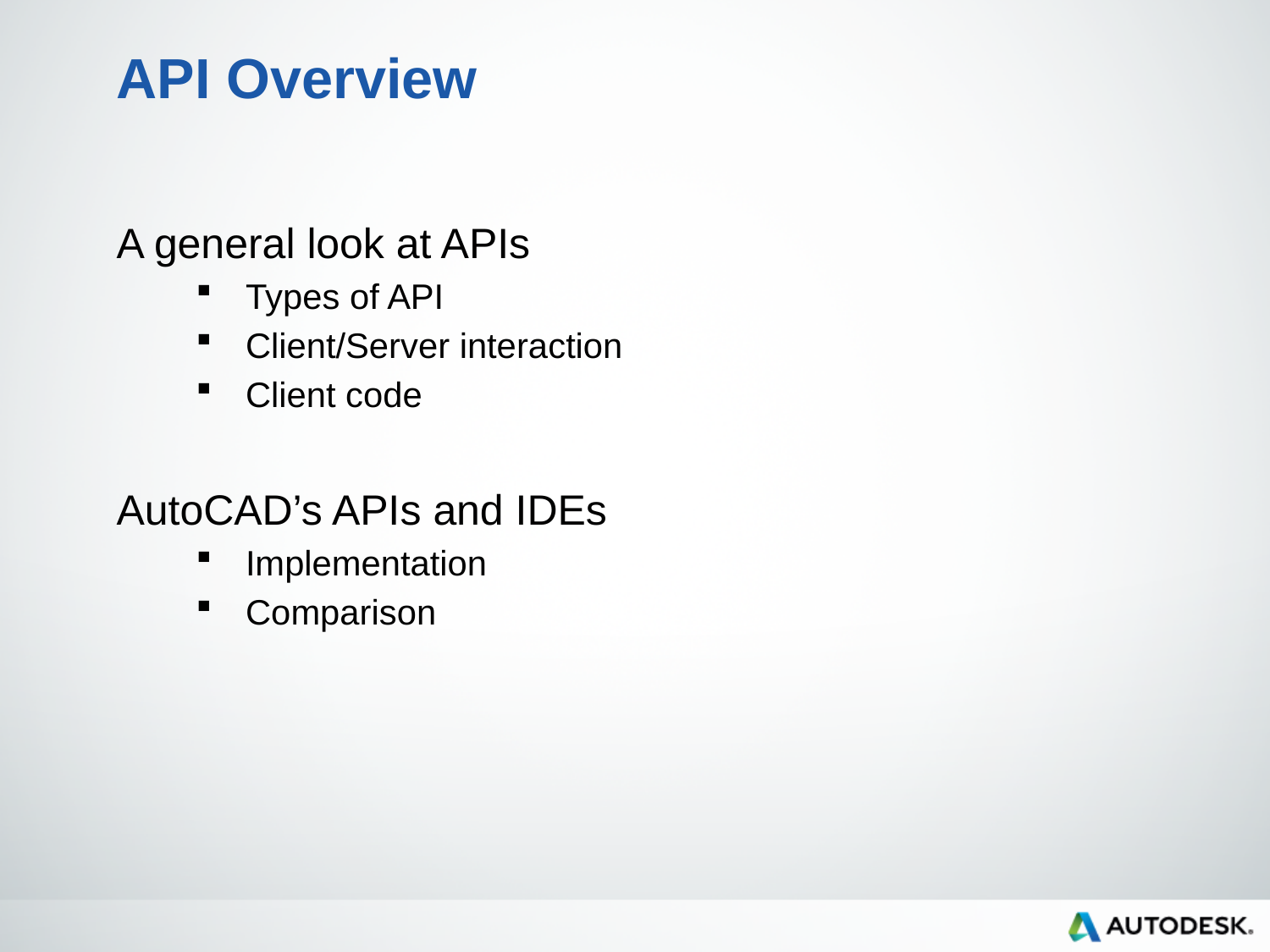

# API Overview
A general look at APIs
Types of API
Client/Server interaction
Client code

AutoCAD’s APIs and IDEs
Implementation
Comparison